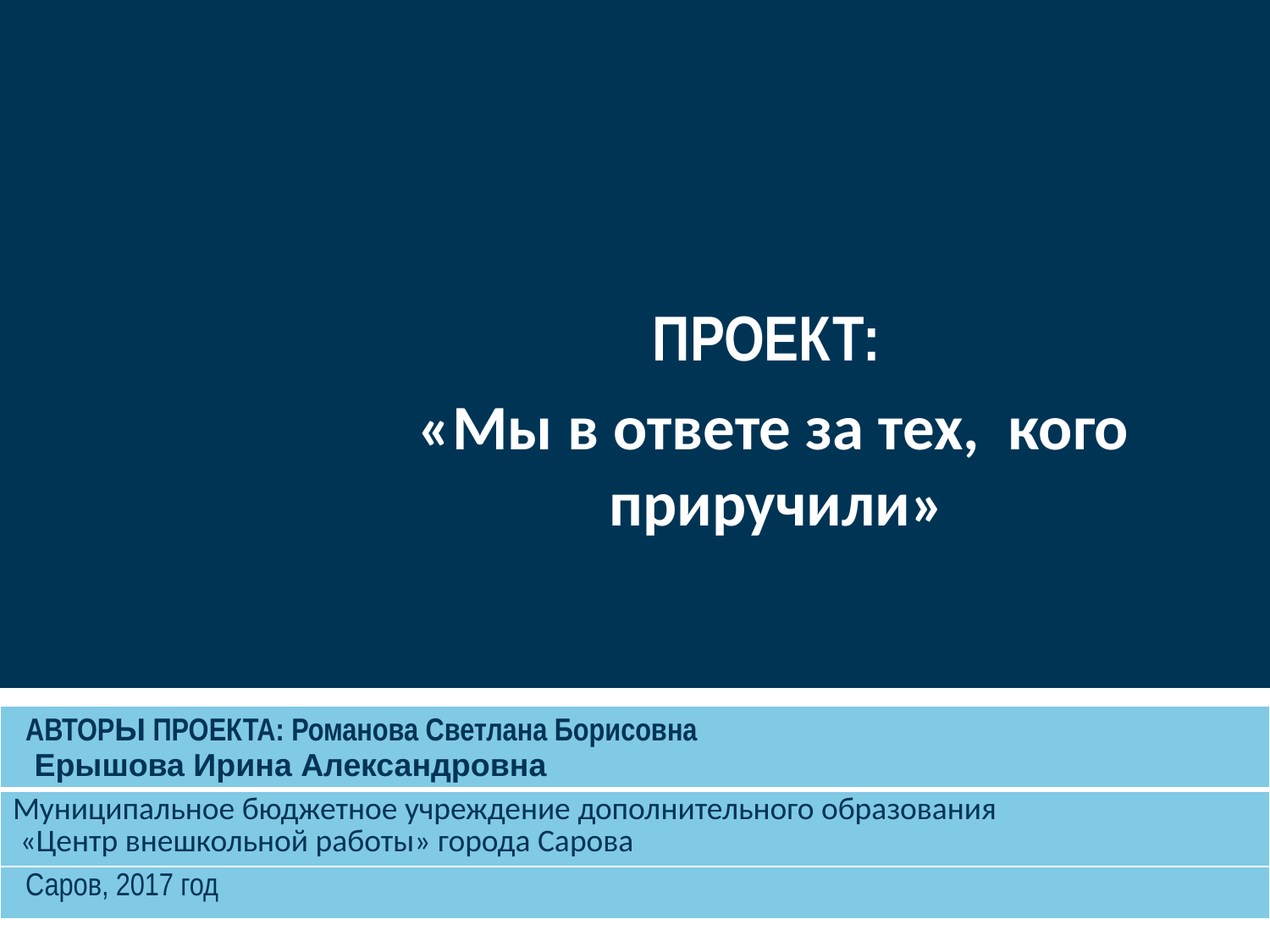

ПРОЕКТ:
 «Мы в ответе за тех,  кого приручили»
| АВТОРЫ ПРОЕКТА: Романова Светлана Борисовна Ерышова Ирина Александровна |
| --- |
| Муниципальное бюджетное учреждение дополнительного образования «Центр внешкольной работы» города Сарова |
| Саров, 2017 год |